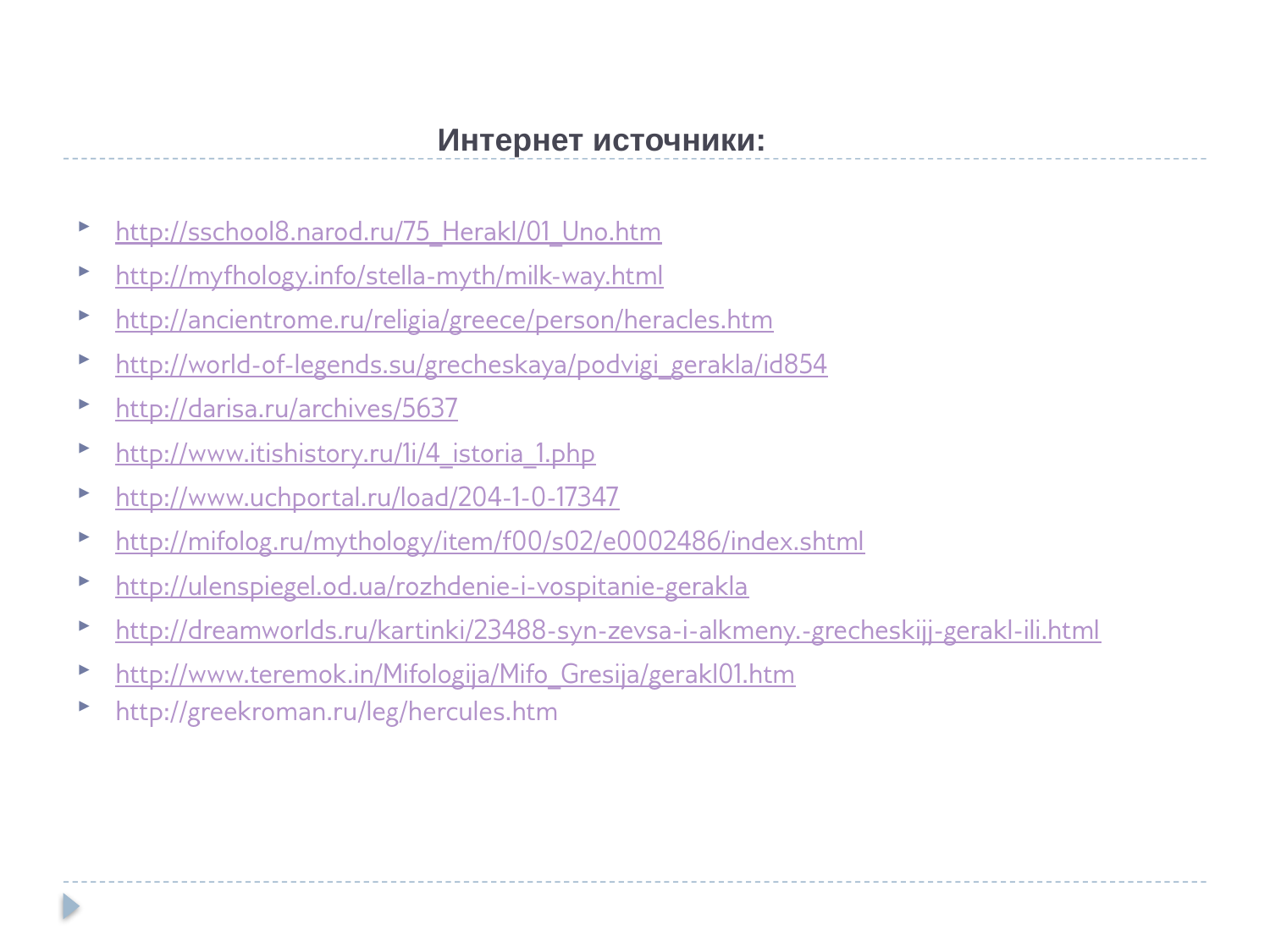

# Интернет источники:
http://sschool8.narod.ru/75_Herakl/01_Uno.htm
http://myfhology.info/stella-myth/milk-way.html
http://ancientrome.ru/religia/greece/person/heracles.htm
http://world-of-legends.su/grecheskaya/podvigi_gerakla/id854
http://darisa.ru/archives/5637
http://www.itishistory.ru/1i/4_istoria_1.php
http://www.uchportal.ru/load/204-1-0-17347
http://mifolog.ru/mythology/item/f00/s02/e0002486/index.shtml
http://ulenspiegel.od.ua/rozhdenie-i-vospitanie-gerakla
http://dreamworlds.ru/kartinki/23488-syn-zevsa-i-alkmeny.-grecheskijj-gerakl-ili.html
http://www.teremok.in/Mifologija/Mifo_Gresija/gerakl01.htm

http://greekroman.ru/leg/hercules.htm